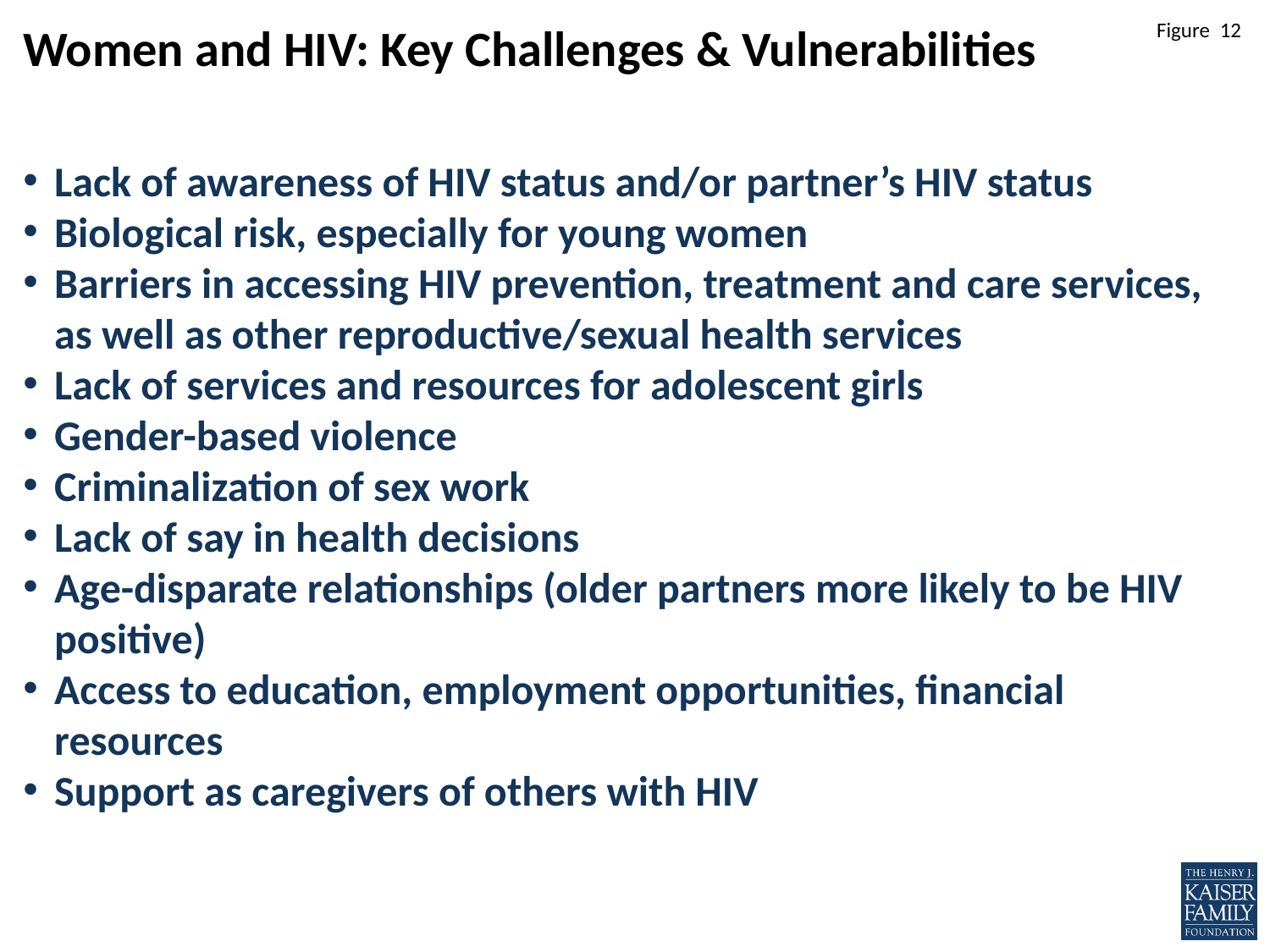

# Women and HIV: Key Challenges & Vulnerabilities
Lack of awareness of HIV status and/or partner’s HIV status
Biological risk, especially for young women
Barriers in accessing HIV prevention, treatment and care services, as well as other reproductive/sexual health services
Lack of services and resources for adolescent girls
Gender-based violence
Criminalization of sex work
Lack of say in health decisions
Age-disparate relationships (older partners more likely to be HIV positive)
Access to education, employment opportunities, financial resources
Support as caregivers of others with HIV
100%
82%
Leading role
Major role, but not leading